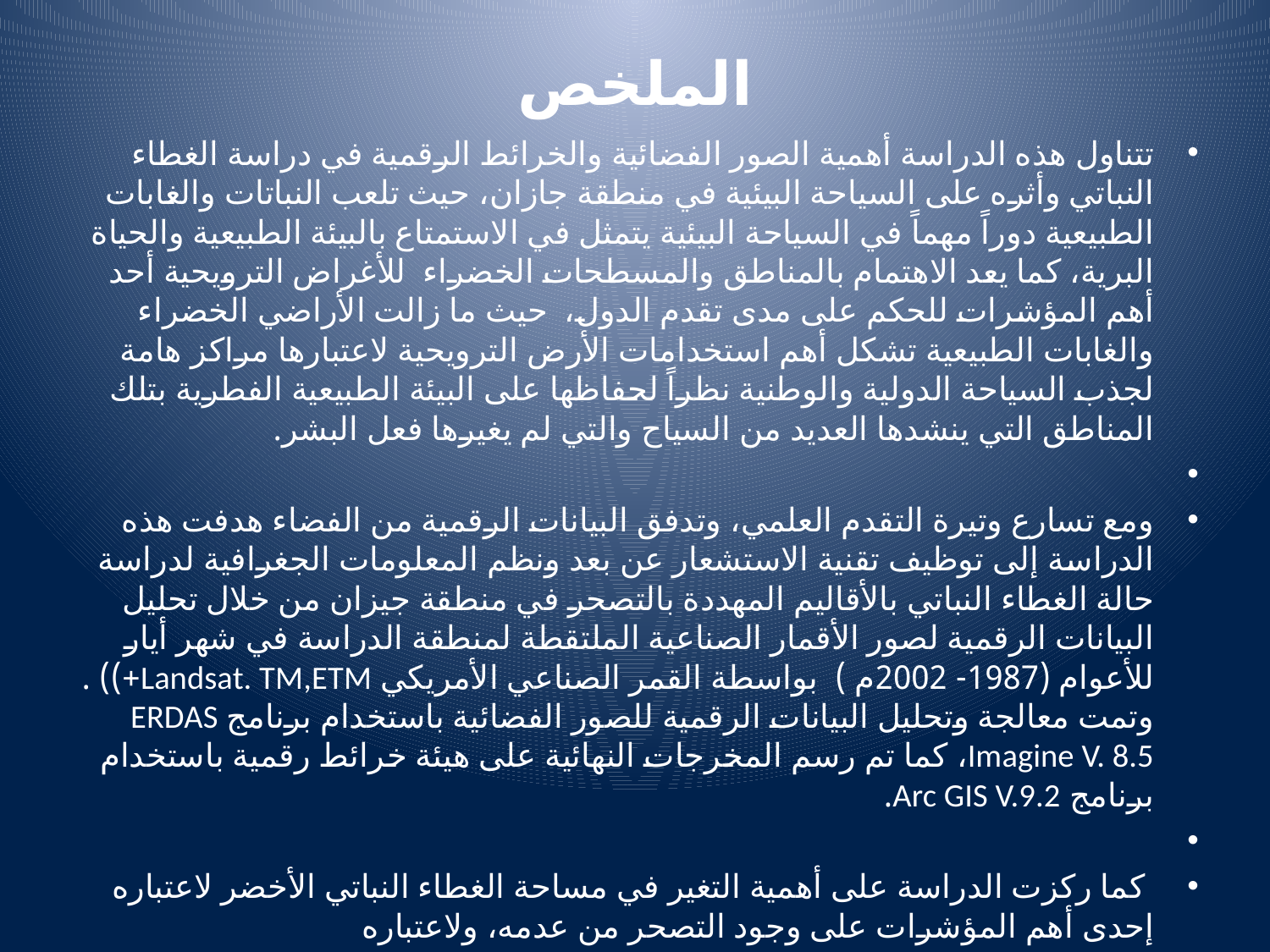

# الملخص
تتناول هذه الدراسة أهمية الصور الفضائية والخرائط الرقمية في دراسة الغطاء النباتي وأثره على السياحة البيئية في منطقة جازان، حيث تلعب النباتات والغابات الطبيعية دوراً مهماً في السياحة البيئية يتمثل في الاستمتاع بالبيئة الطبيعية والحياة البرية، كما يعد الاهتمام بالمناطق والمسطحات الخضراء  للأغراض الترويحية أحد أهم المؤشرات للحكم على مدى تقدم الدول،  حيث ما زالت الأراضي الخضراء والغابات الطبيعية تشكل أهم استخدامات الأرض الترويحية لاعتبارها مراكز هامة لجذب السياحة الدولية والوطنية نظراً لحفاظها على البيئة الطبيعية الفطرية بتلك المناطق التي ينشدها العديد من السياح والتي لم يغيرها فعل البشر.

ومع تسارع وتيرة التقدم العلمي، وتدفق البيانات الرقمية من الفضاء هدفت هذه الدراسة إلى توظيف تقنية الاستشعار عن بعد ونظم المعلومات الجغرافية لدراسة حالة الغطاء النباتي بالأقاليم المهددة بالتصحر في منطقة جيزان من خلال تحليل البيانات الرقمية لصور الأقمار الصناعية الملتقطة لمنطقة الدراسة في شهر أيار للأعوام (1987- 2002م )  بواسطة القمر الصناعي الأمريكي Landsat. TM,ETM+)) . وتمت معالجة وتحليل البيانات الرقمية للصور الفضائية باستخدام برنامج ERDAS Imagine V. 8.5، كما تم رسم المخرجات النهائية على هيئة خرائط رقمية باستخدام برنامج Arc GIS V.9.2.

 كما ركزت الدراسة على أهمية التغير في مساحة الغطاء النباتي الأخضر لاعتباره إحدى أهم المؤشرات على وجود التصحر من عدمه، ولاعتباره